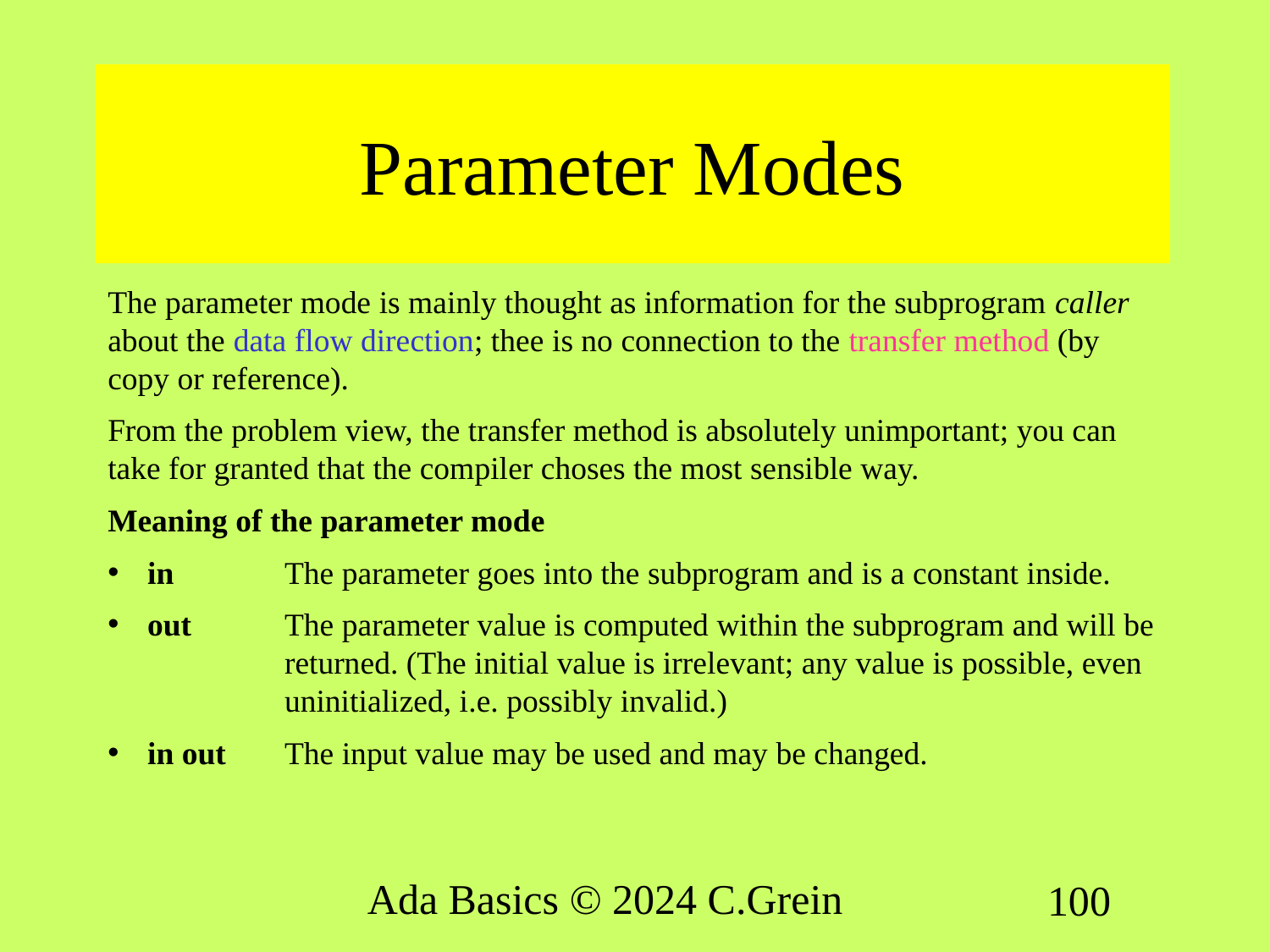

# Parameter Modes
The parameter mode is mainly thought as information for the subprogram caller about the data flow direction; thee is no connection to the transfer method (by copy or reference).
From the problem view, the transfer method is absolutely unimportant; you can take for granted that the compiler choses the most sensible way.
Meaning of the parameter mode
in	The parameter goes into the subprogram and is a constant inside.
out	The parameter value is computed within the subprogram and will be 	returned. (The initial value is irrelevant; any value is possible, even 	uninitialized, i.e. possibly invalid.)
in out	The input value may be used and may be changed.
Ada Basics © 2024 C.Grein
100